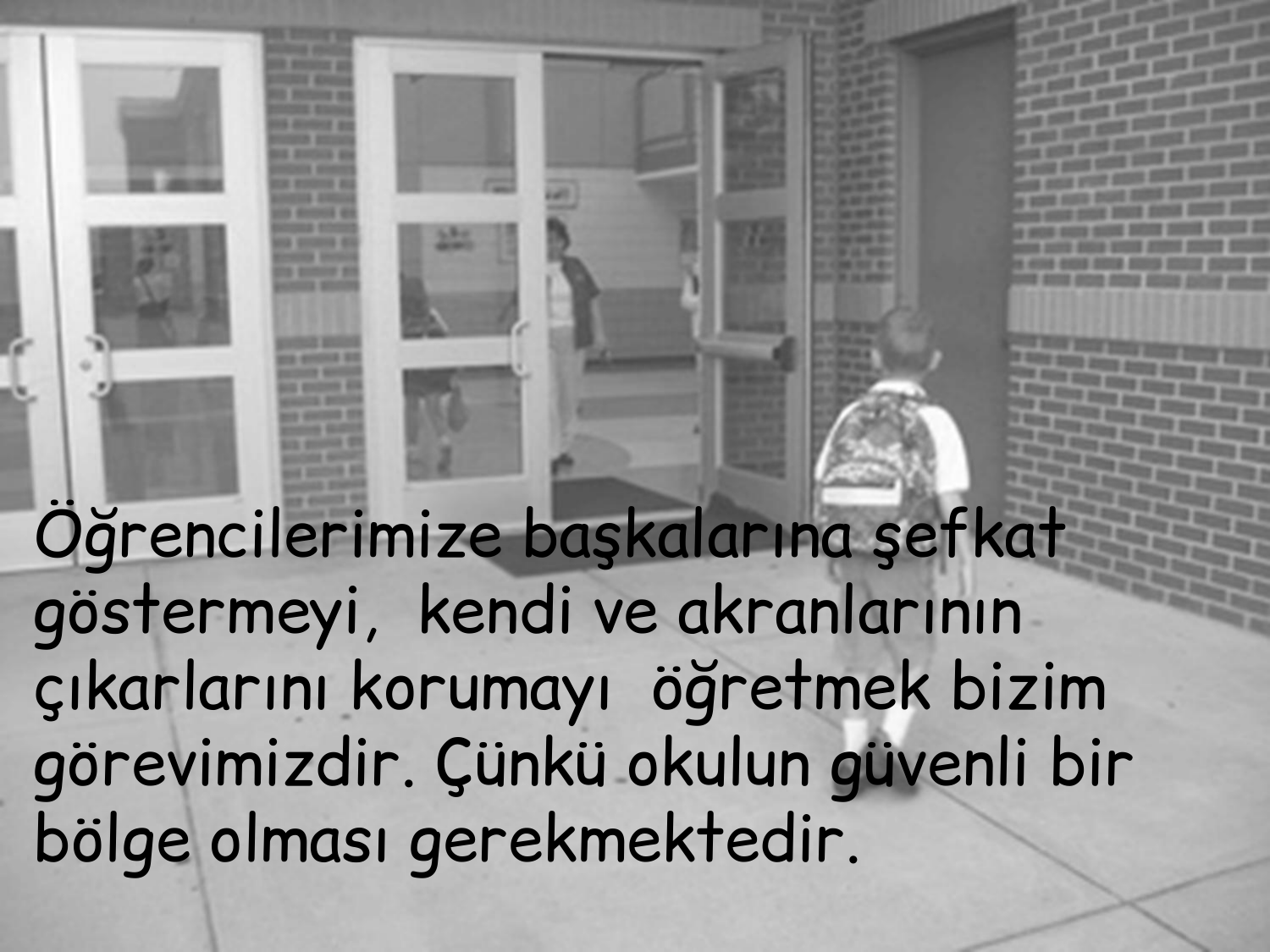

Öğrencilerimize başkalarına şefkat göstermeyi,  kendi ve akranlarının çıkarlarını korumayı  öğretmek bizim görevimizdir. Çünkü okulun güvenli bir bölge olması gerekmektedir.